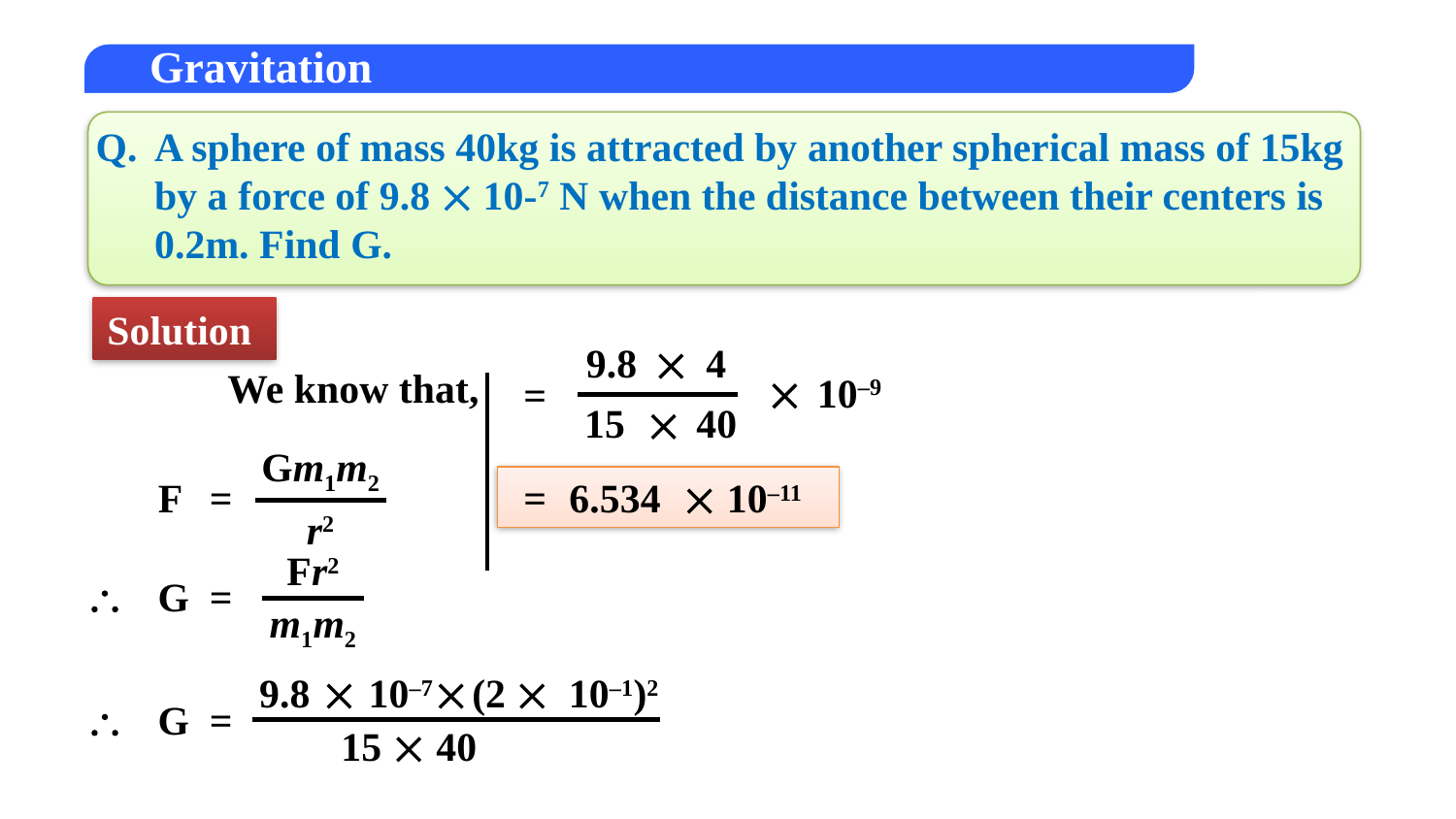

Q.
A sphere of mass 40kg is attracted by another spherical mass of 15kg
by a force of 9.8 × 10-7 N when the distance between their centers is
0.2m. Find G.
Solution
×
4
9.8
We know that,
×
10–9
=
15
×
40
Gm1m2
r2
F
=
=
6.534
×
10–11

Fr2
m1m2
∴
G
=
9.8
×
10–7
×
(2 ×  10–1)2
∴
G
=
15
×
40